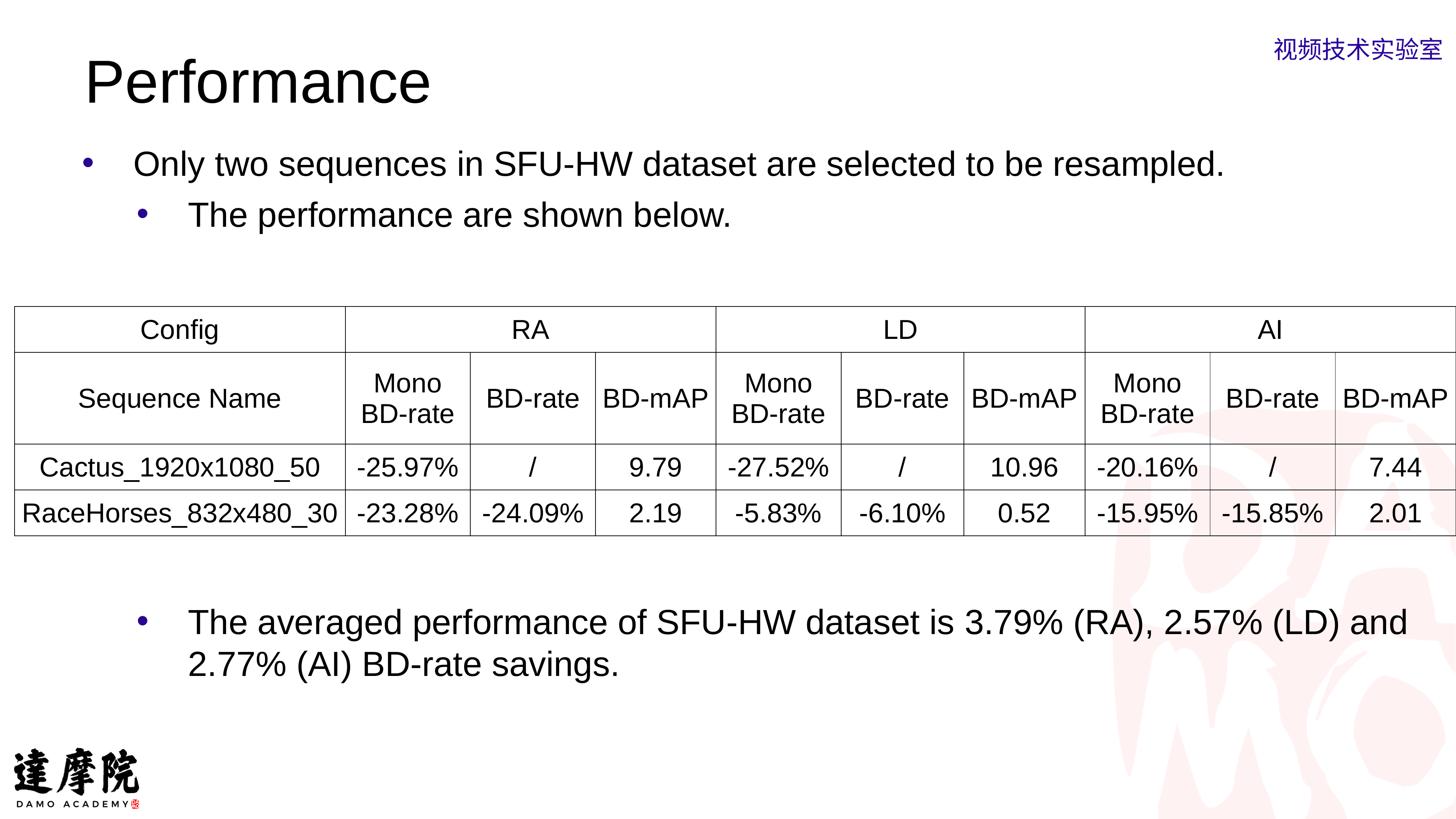

Performance
Only two sequences in SFU-HW dataset are selected to be resampled.
The performance are shown below.

The averaged performance of SFU-HW dataset is 3.79% (RA), 2.57% (LD) and 2.77% (AI) BD-rate savings.
| Config | RA |  |  | LD |  |  | AI |  |  |
| --- | --- | --- | --- | --- | --- | --- | --- | --- | --- |
| Sequence Name | Mono BD-rate | BD-rate | BD-mAP | Mono BD-rate | BD-rate | BD-mAP | Mono BD-rate | BD-rate | BD-mAP |
| Cactus\_1920x1080\_50 | -25.97% | / | 9.79 | -27.52% | / | 10.96 | -20.16% | / | 7.44 |
| RaceHorses\_832x480\_30 | -23.28% | -24.09% | 2.19 | -5.83% | -6.10% | 0.52 | -15.95% | -15.85% | 2.01 |